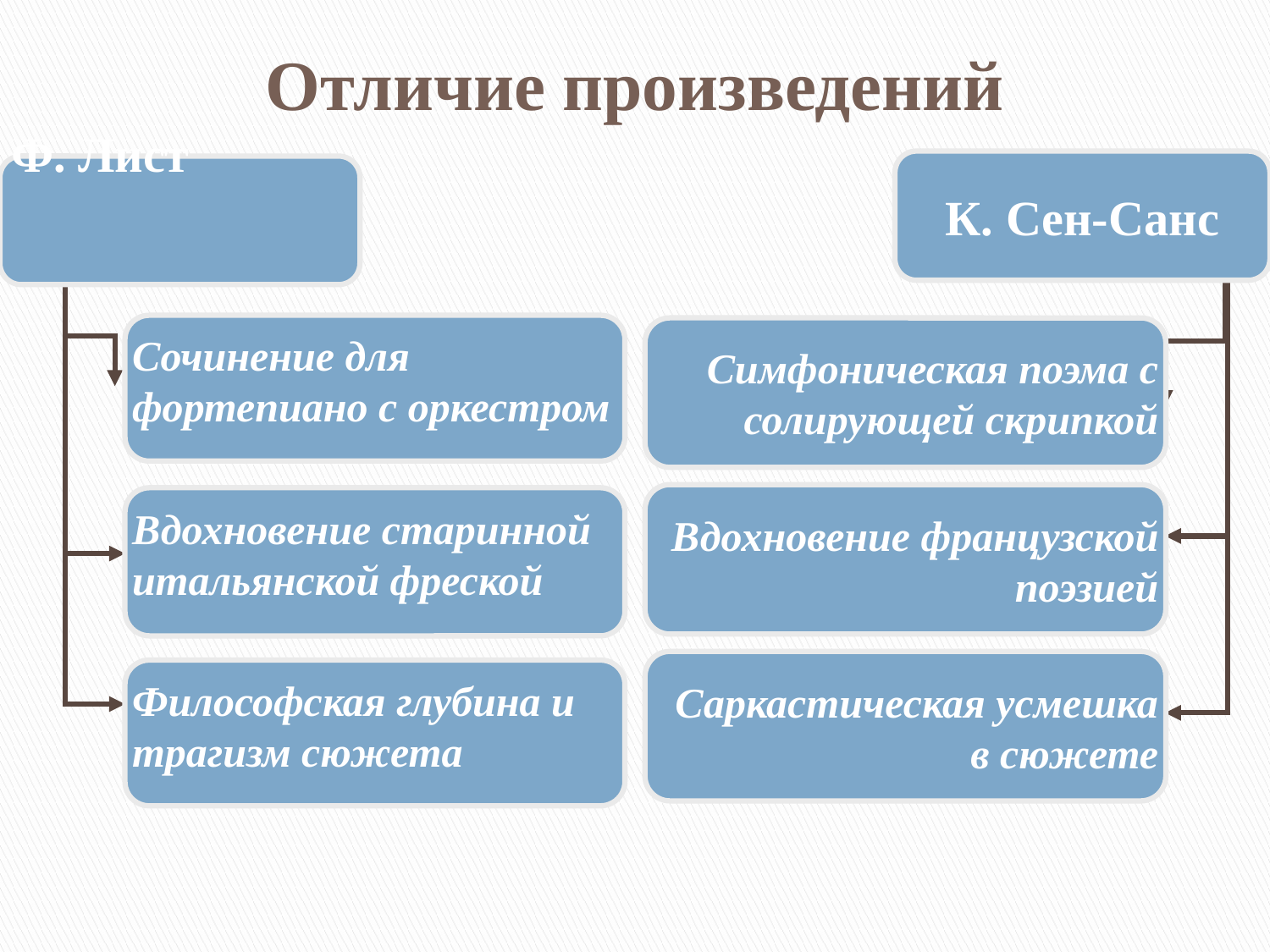

# Отличие произведений
К. Сен-Санс
Симфоническая поэма с солирующей скрипкой
Вдохновение французской поэзией
Саркастическая усмешка в сюжете

Ф. Лист

Сочинение для фортепиано с оркестром

Вдохновение старинной итальянской фреской

Философская глубина и трагизм сюжета